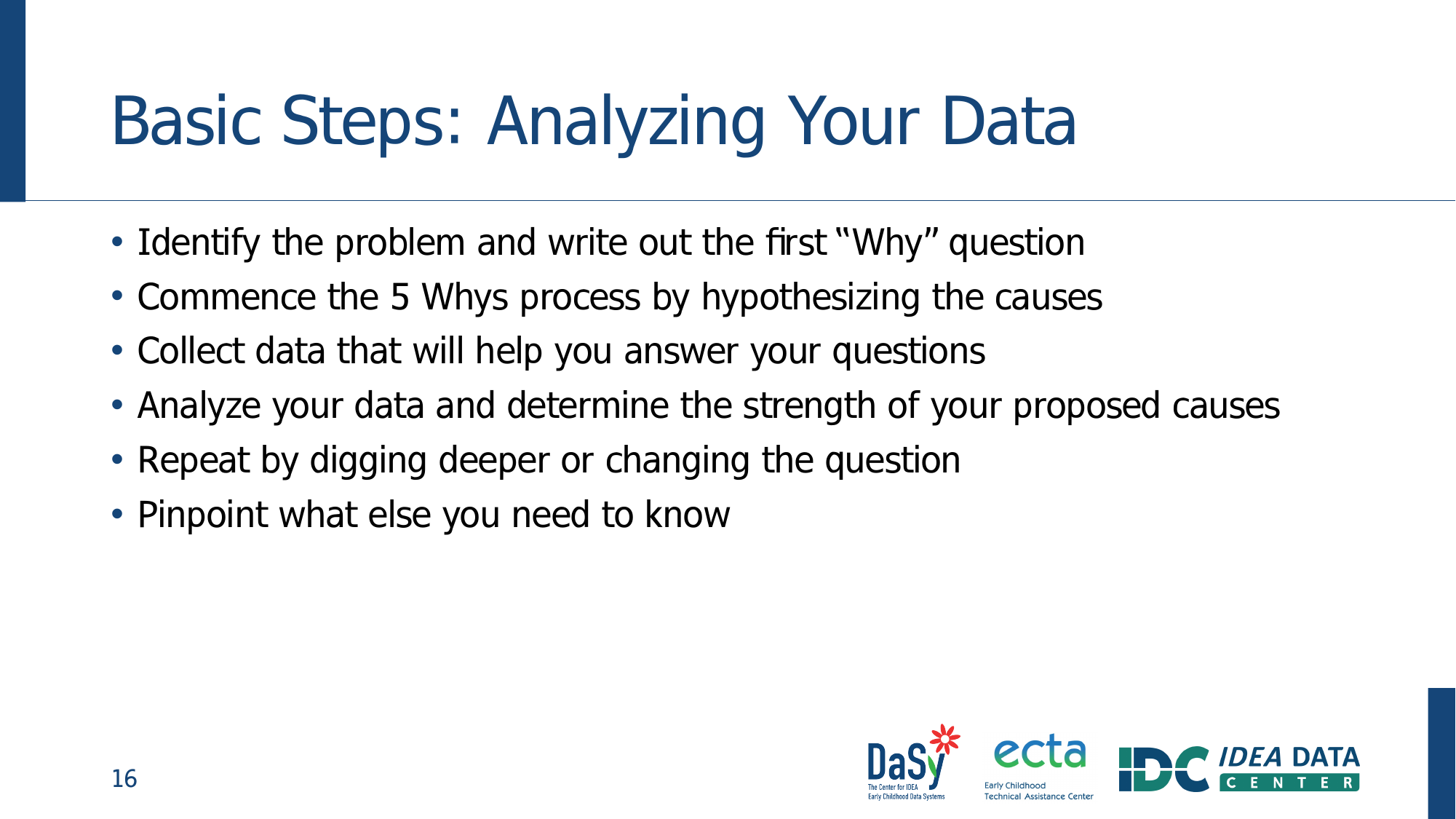

# Basic Steps: Analyzing Your Data
Identify the problem and write out the first “Why” question
Commence the 5 Whys process by hypothesizing the causes
Collect data that will help you answer your questions
Analyze your data and determine the strength of your proposed causes
Repeat by digging deeper or changing the question
Pinpoint what else you need to know